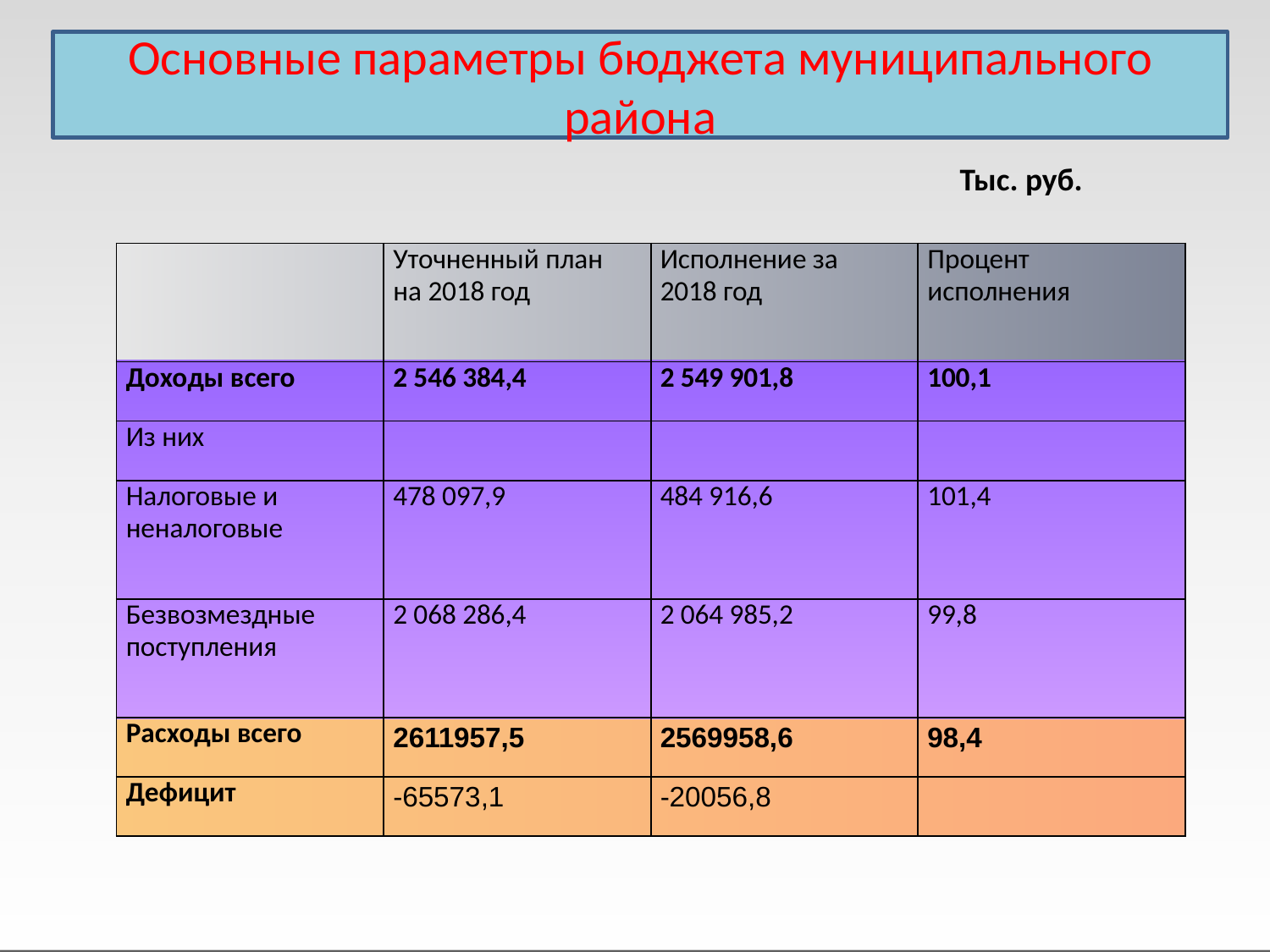

Основные параметры бюджета муниципального района
Тыс. руб.

|  | Уточненный план на 2018 год | Исполнение за 2018 год | Процент исполнения |
| --- | --- | --- | --- |
| Доходы всего | 2 546 384,4 | 2 549 901,8 | 100,1 |
| Из них |  |  |  |
| Налоговые и неналоговые | 478 097,9 | 484 916,6 | 101,4 |
| Безвозмездные поступления | 2 068 286,4 | 2 064 985,2 | 99,8 |
| Расходы всего | 2611957,5 | 2569958,6 | 98,4 |
| Дефицит | -65573,1 | -20056,8 |  |